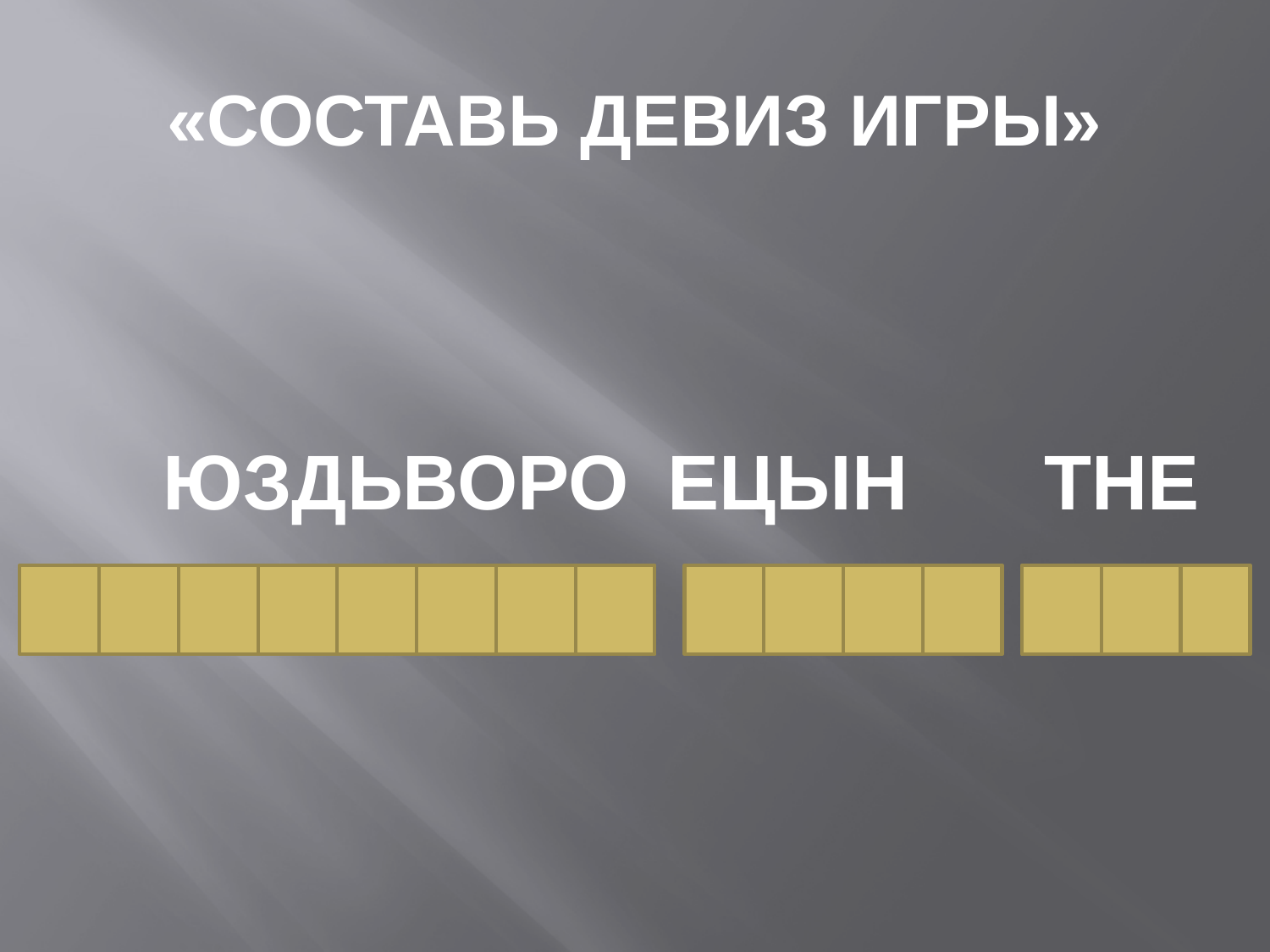

# «СОСТАВЬ ДЕВИЗ ИГРЫ»

ЮЗДЬВОРО  ЕЦЫН       ТНЕ